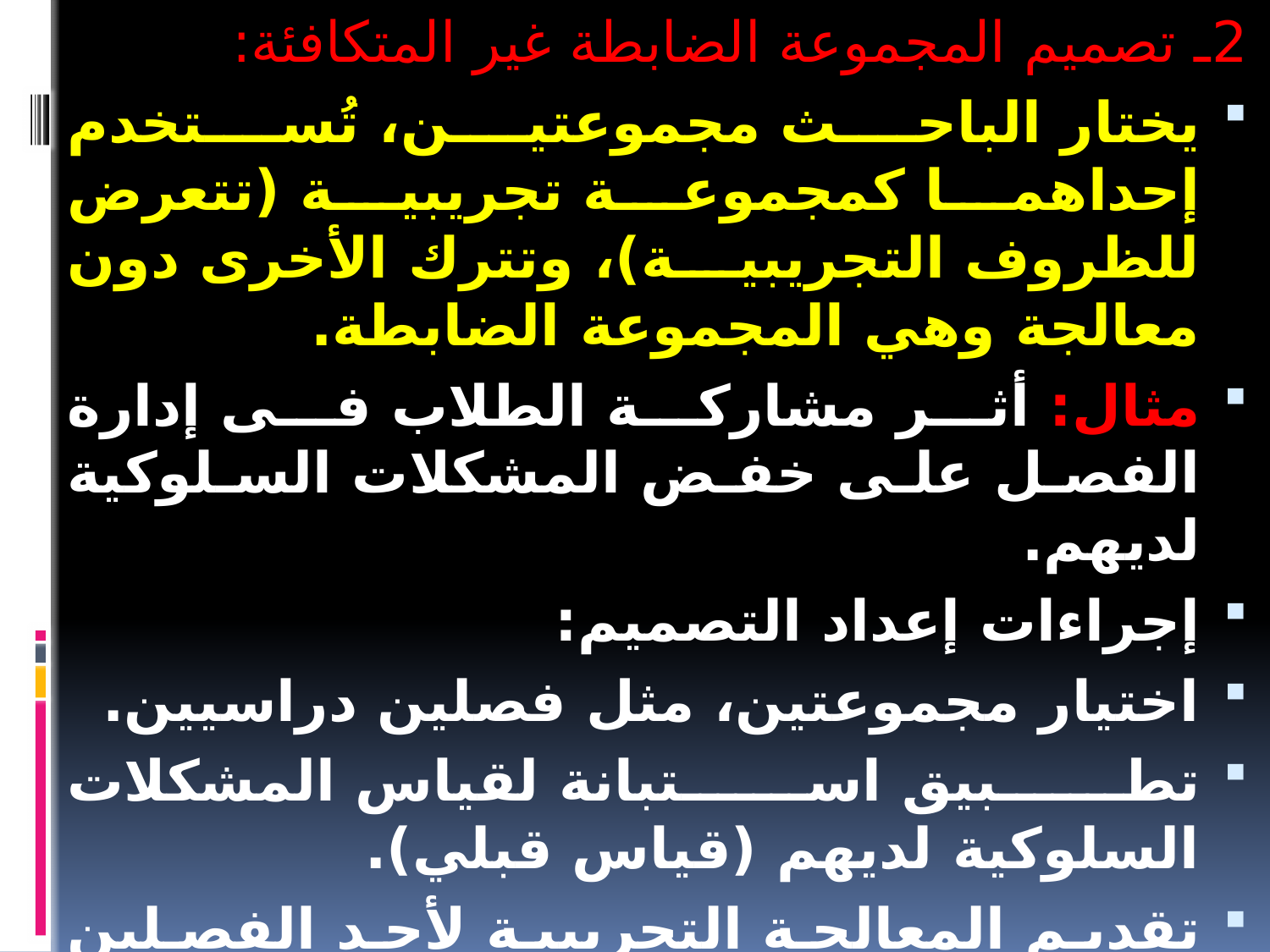

2ـ تصميم المجموعة الضابطة غير المتكافئة:
يختار الباحث مجموعتين، تُستخدم إحداهما كمجموعة تجريبية (تتعرض للظروف التجريبية)، وتترك الأخرى دون معالجة وهي المجموعة الضابطة.
مثال: أثر مشاركة الطلاب فى إدارة الفصل على خفض المشكلات السلوكية لديهم.
إجراءات إعداد التصميم:
اختيار مجموعتين، مثل فصلين دراسيين.
تطبيق استبانة لقياس المشكلات السلوكية لديهم (قياس قبلي).
تقديم المعالجة التجريبية لأحد الفصلين (المجموعة التجريبية).
قياس المشكلات السلوكية بعد تطبيق البرنامج (قياس بعدي).
حساب المتوسطات ودلالة الفروق لمجموعات غير المرتبطة.